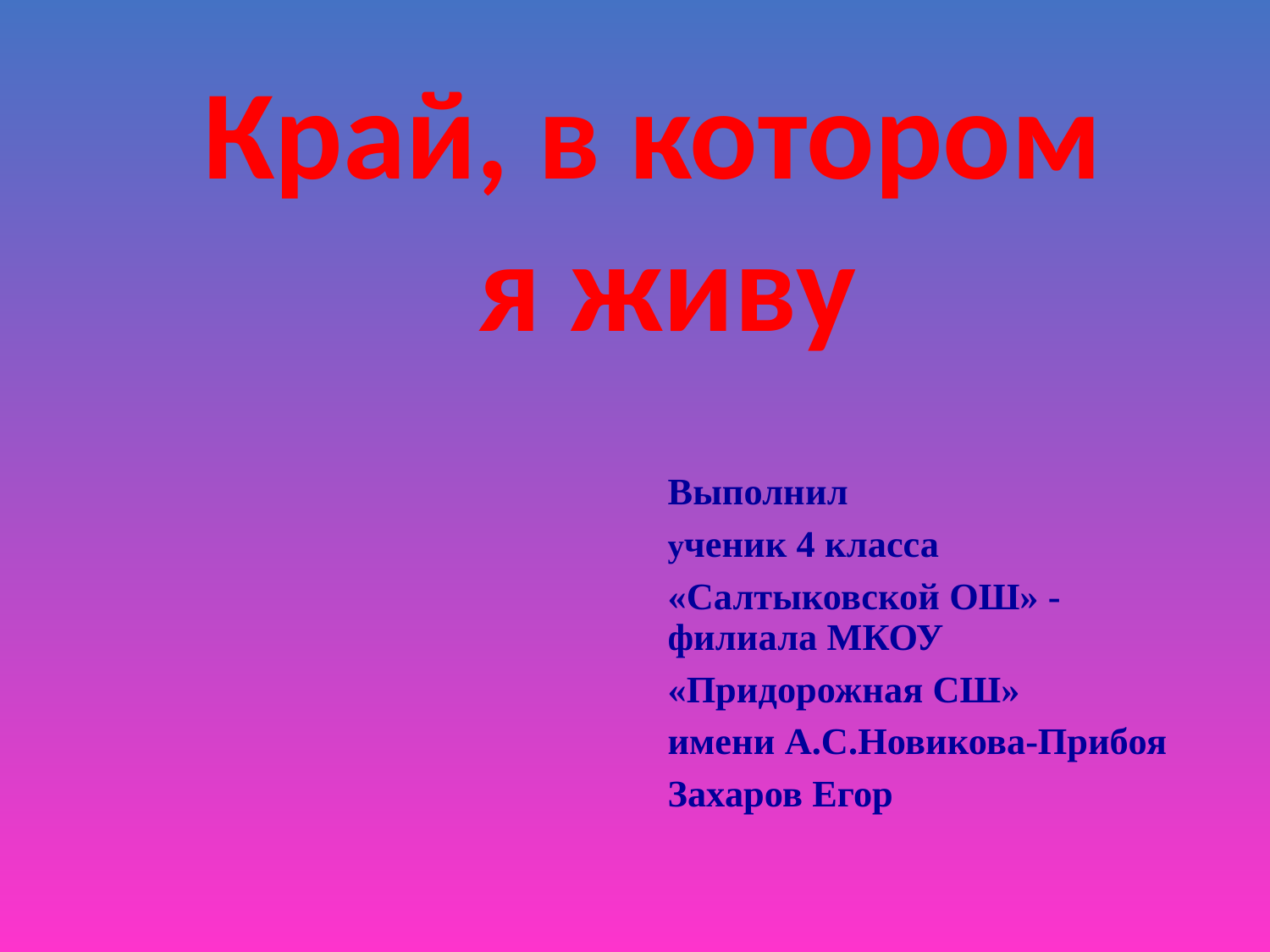

Край, в котором
 я живу

Выполнил
ученик 4 класса
«Салтыковской ОШ» - филиала МКОУ
«Придорожная СШ»
имени А.С.Новикова-Прибоя
Захаров Егор